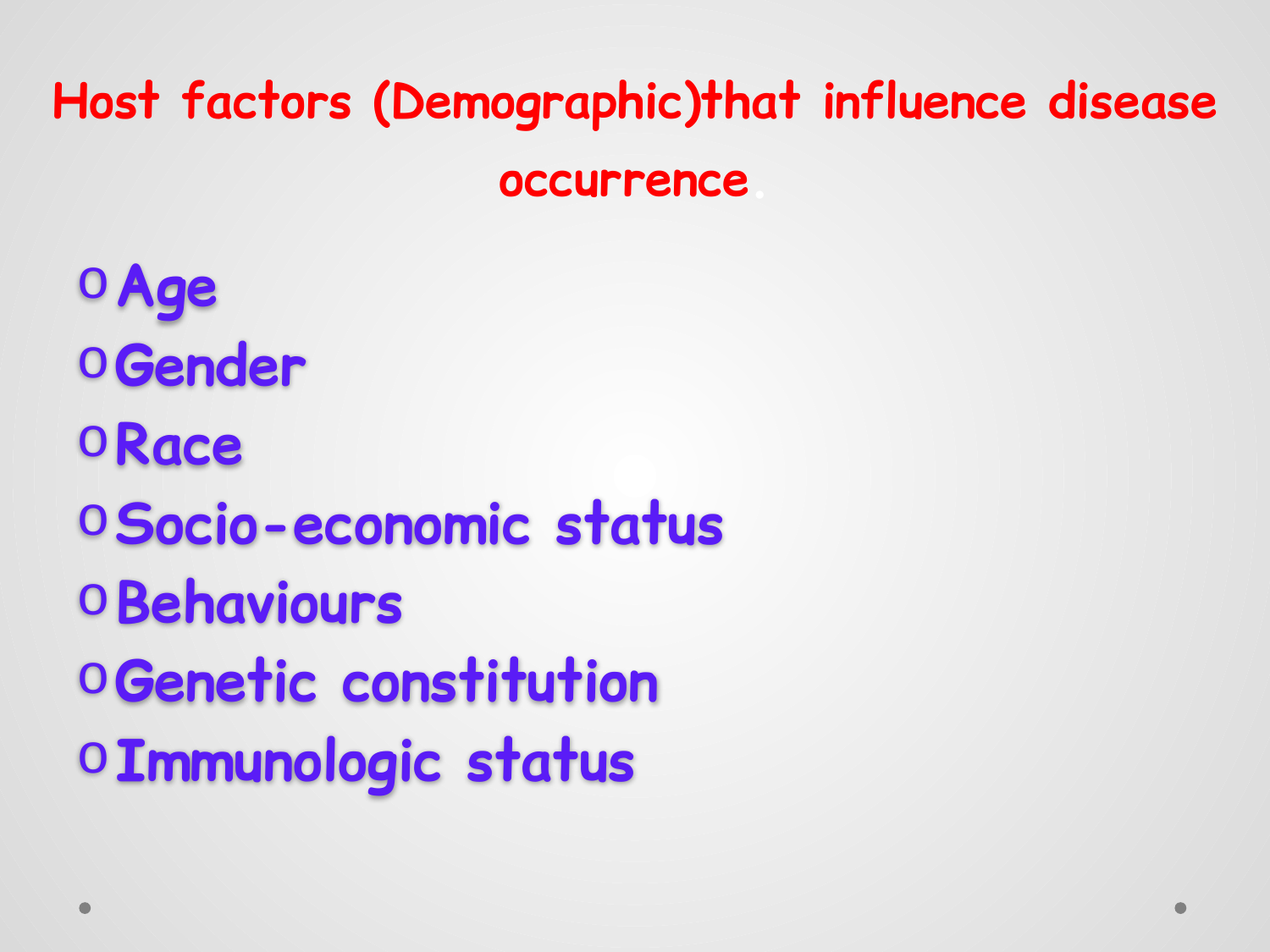

# Host factors (Demographic)that influence disease occurrence.
Age
Gender
Race
Socio-economic status
Behaviours
Genetic constitution
Immunologic status